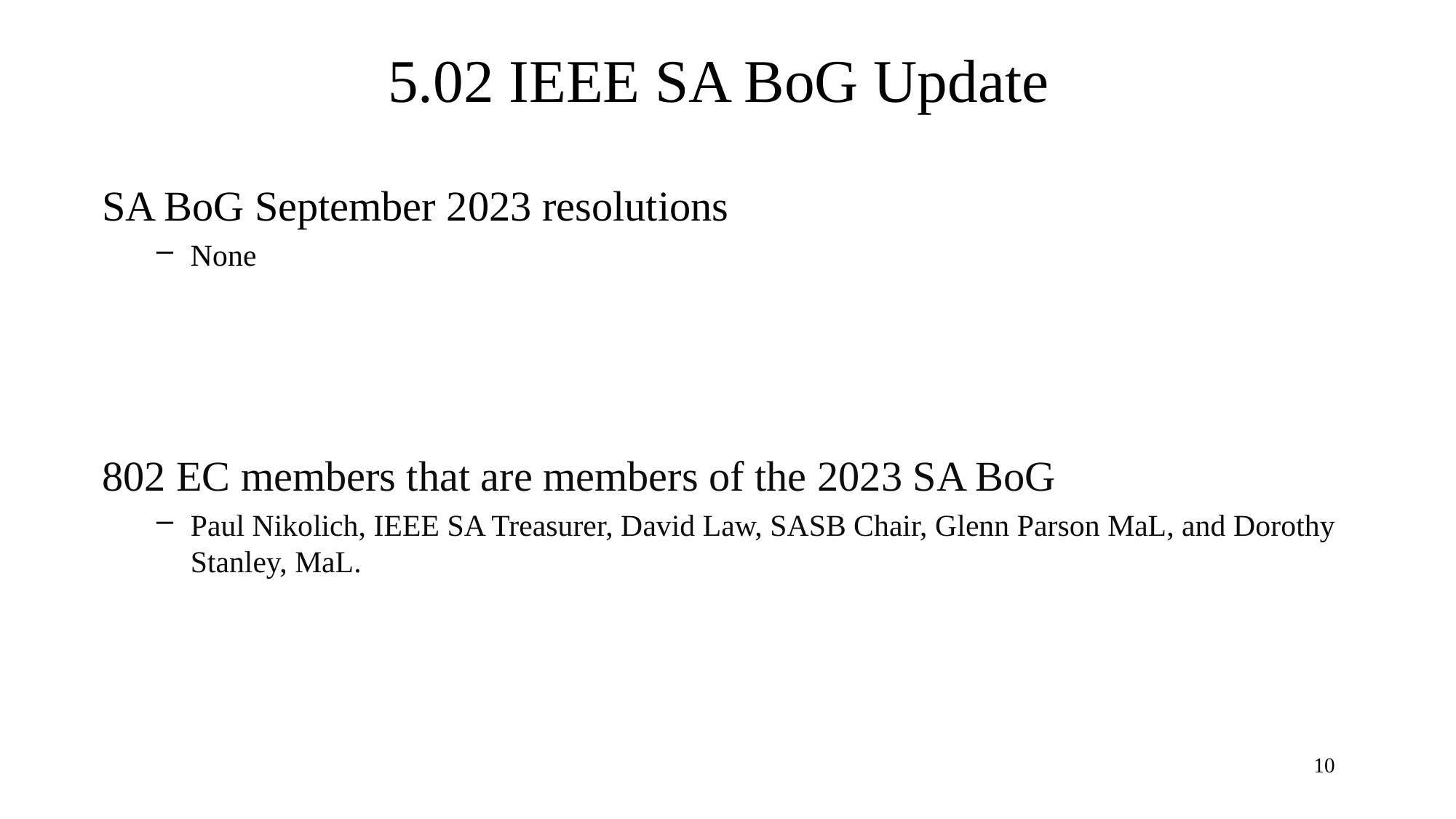

5.02 IEEE SA BoG Update
SA BoG September 2023 resolutions
None

802 EC members that are members of the 2023 SA BoG
Paul Nikolich, IEEE SA Treasurer, David Law, SASB Chair, Glenn Parson MaL, and Dorothy Stanley, MaL.

10